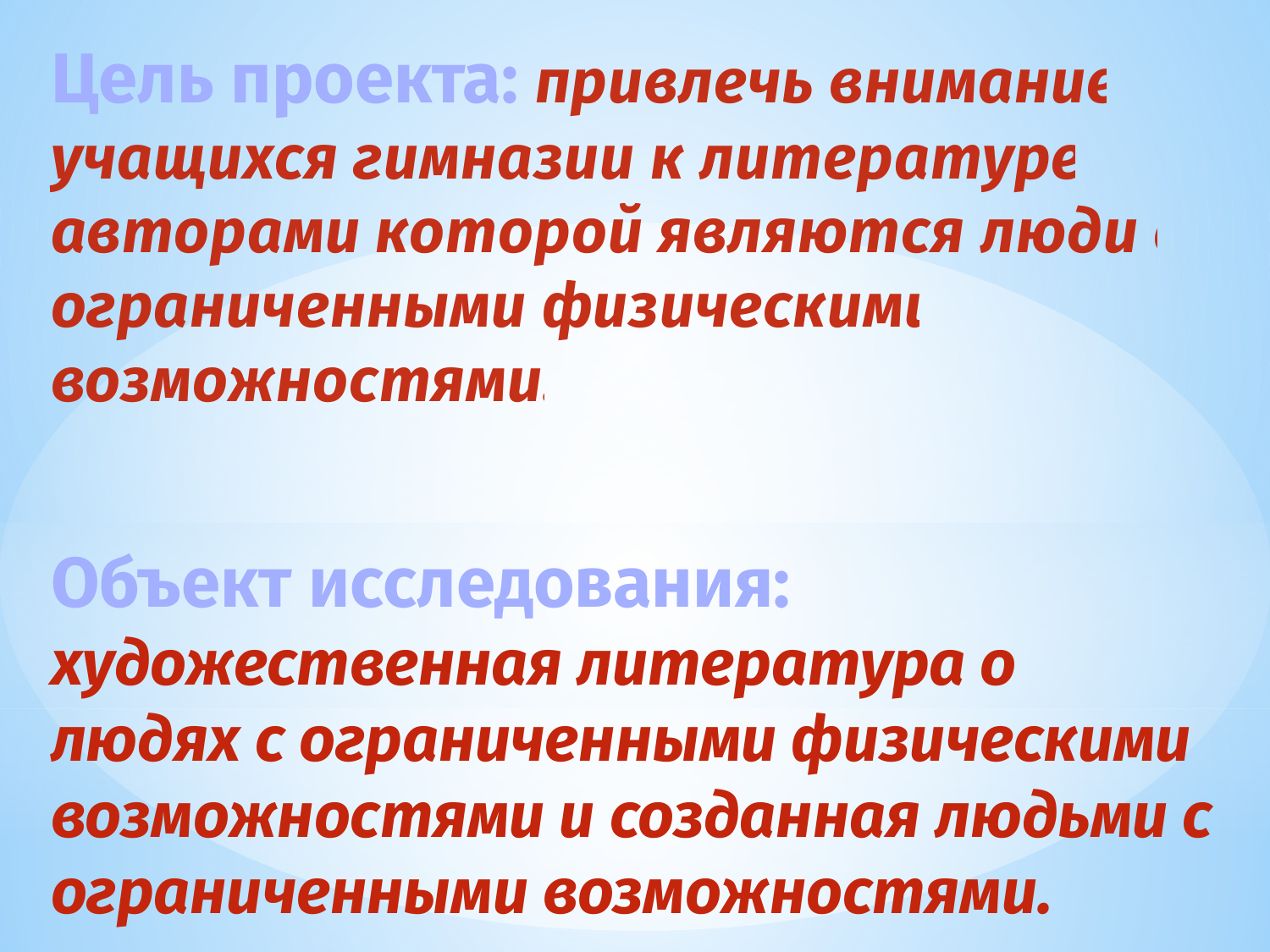

Цель проекта: привлечь внимание учащихся гимназии к литературе, авторами которой являются люди с ограниченными физическими возможностями.

Объект исследования:  художественная литература о людях с ограниченными физическими возможностями и созданная людьми с ограниченными возможностями.